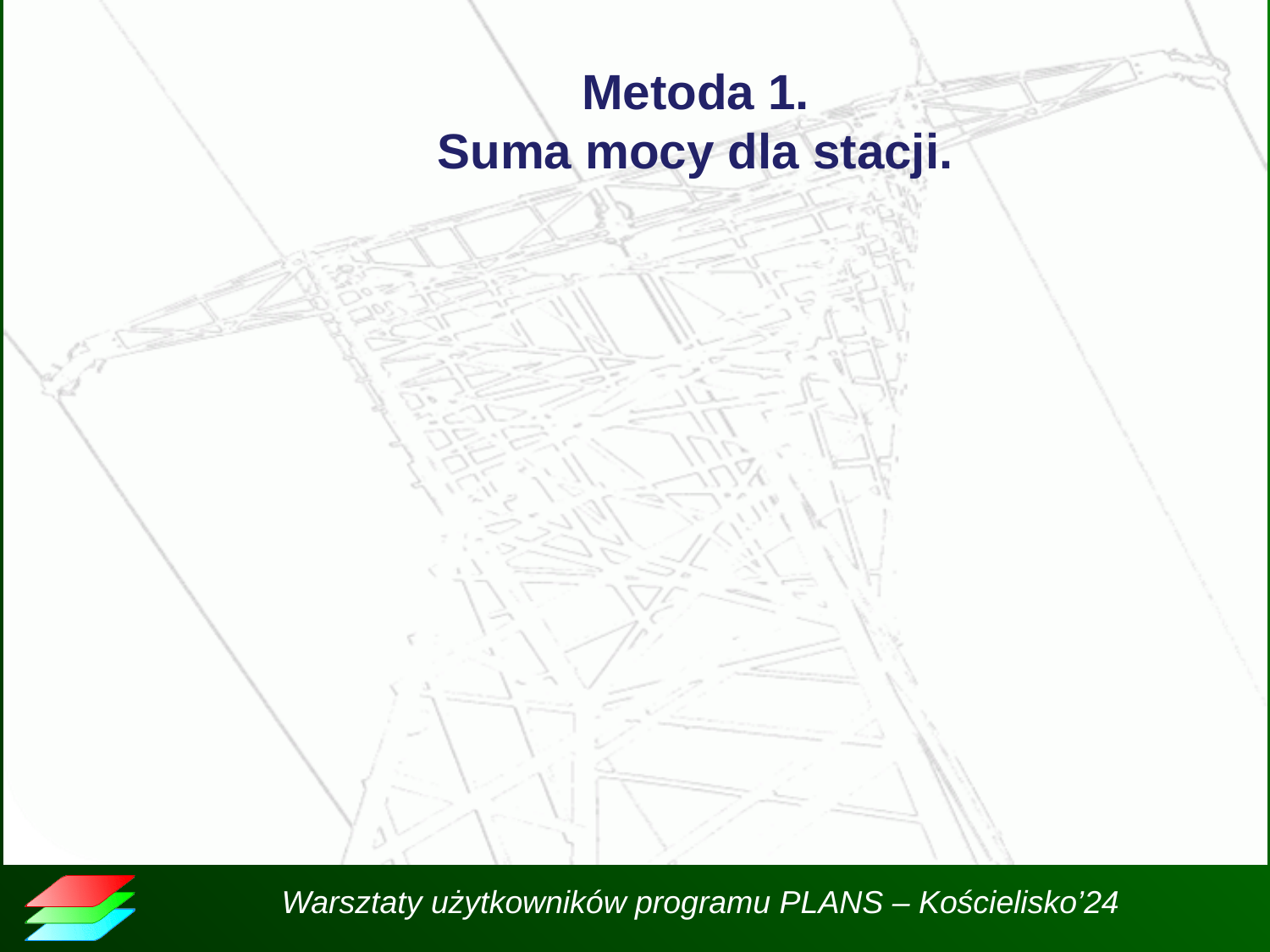

# Metoda 1. Suma mocy dla stacji.